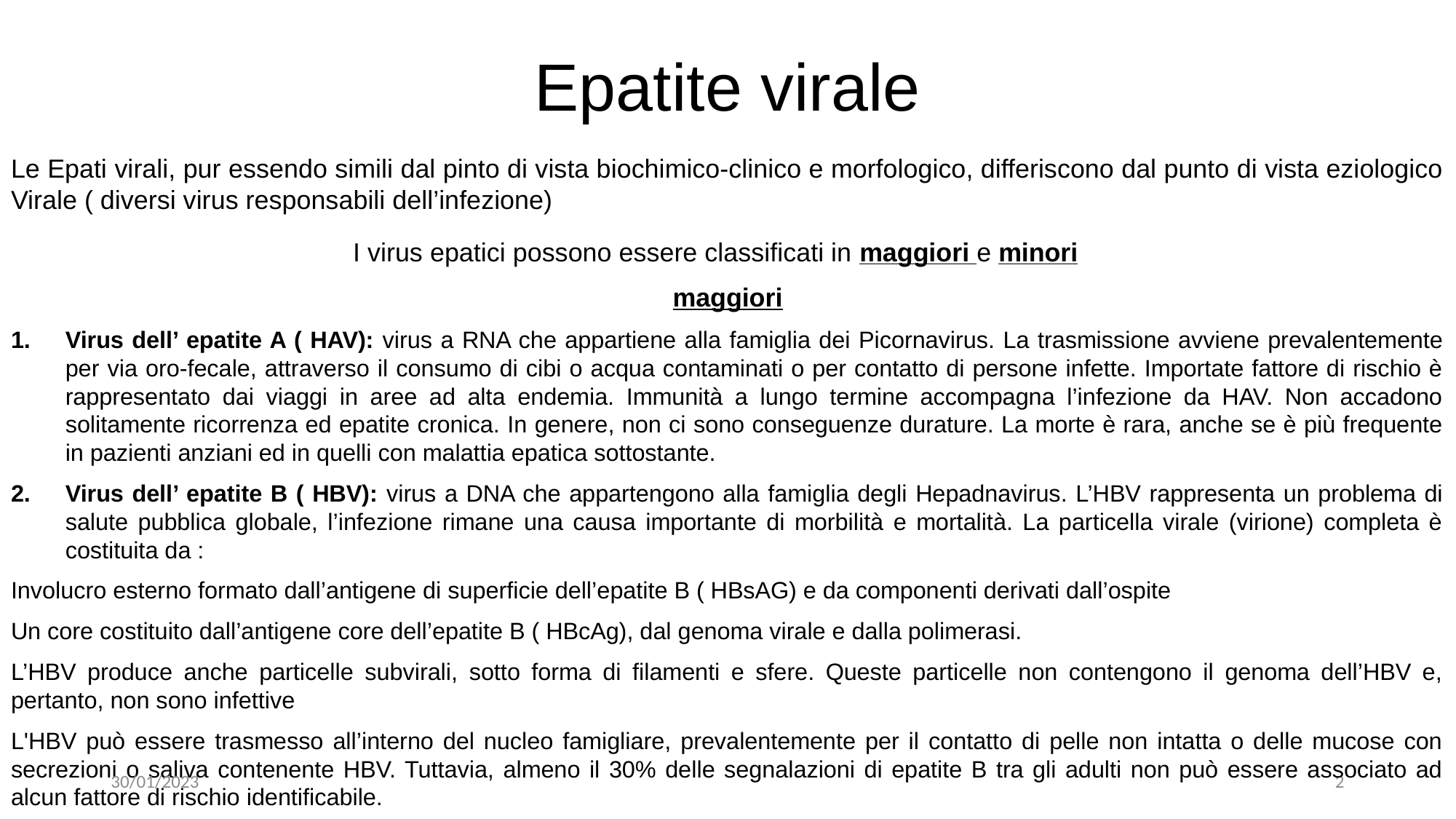

# Epatite virale
Le Epati virali, pur essendo simili dal pinto di vista biochimico-clinico e morfologico, differiscono dal punto di vista eziologico Virale ( diversi virus responsabili dell’infezione)
I virus epatici possono essere classificati in maggiori e minori
maggiori
Virus dell’ epatite A ( HAV): virus a RNA che appartiene alla famiglia dei Picornavirus. La trasmissione avviene prevalentemente per via oro-fecale, attraverso il consumo di cibi o acqua contaminati o per contatto di persone infette. Importate fattore di rischio è rappresentato dai viaggi in aree ad alta endemia. Immunità a lungo termine accompagna l’infezione da HAV. Non accadono solitamente ricorrenza ed epatite cronica. In genere, non ci sono conseguenze durature. La morte è rara, anche se è più frequente in pazienti anziani ed in quelli con malattia epatica sottostante.
Virus dell’ epatite B ( HBV): virus a DNA che appartengono alla famiglia degli Hepadnavirus. L’HBV rappresenta un problema di salute pubblica globale, l’infezione rimane una causa importante di morbilità e mortalità. La particella virale (virione) completa è costituita da :
Involucro esterno formato dall’antigene di superficie dell’epatite B ( HBsAG) e da componenti derivati dall’ospite
Un core costituito dall’antigene core dell’epatite B ( HBcAg), dal genoma virale e dalla polimerasi.
L’HBV produce anche particelle subvirali, sotto forma di filamenti e sfere. Queste particelle non contengono il genoma dell’HBV e, pertanto, non sono infettive
L'HBV può essere trasmesso all’interno del nucleo famigliare, prevalentemente per il contatto di pelle non intatta o delle mucose con secrezioni o saliva contenente HBV. Tuttavia, almeno il 30% delle segnalazioni di epatite B tra gli adulti non può essere associato ad alcun fattore di rischio identificabile.

30/01/2023

2